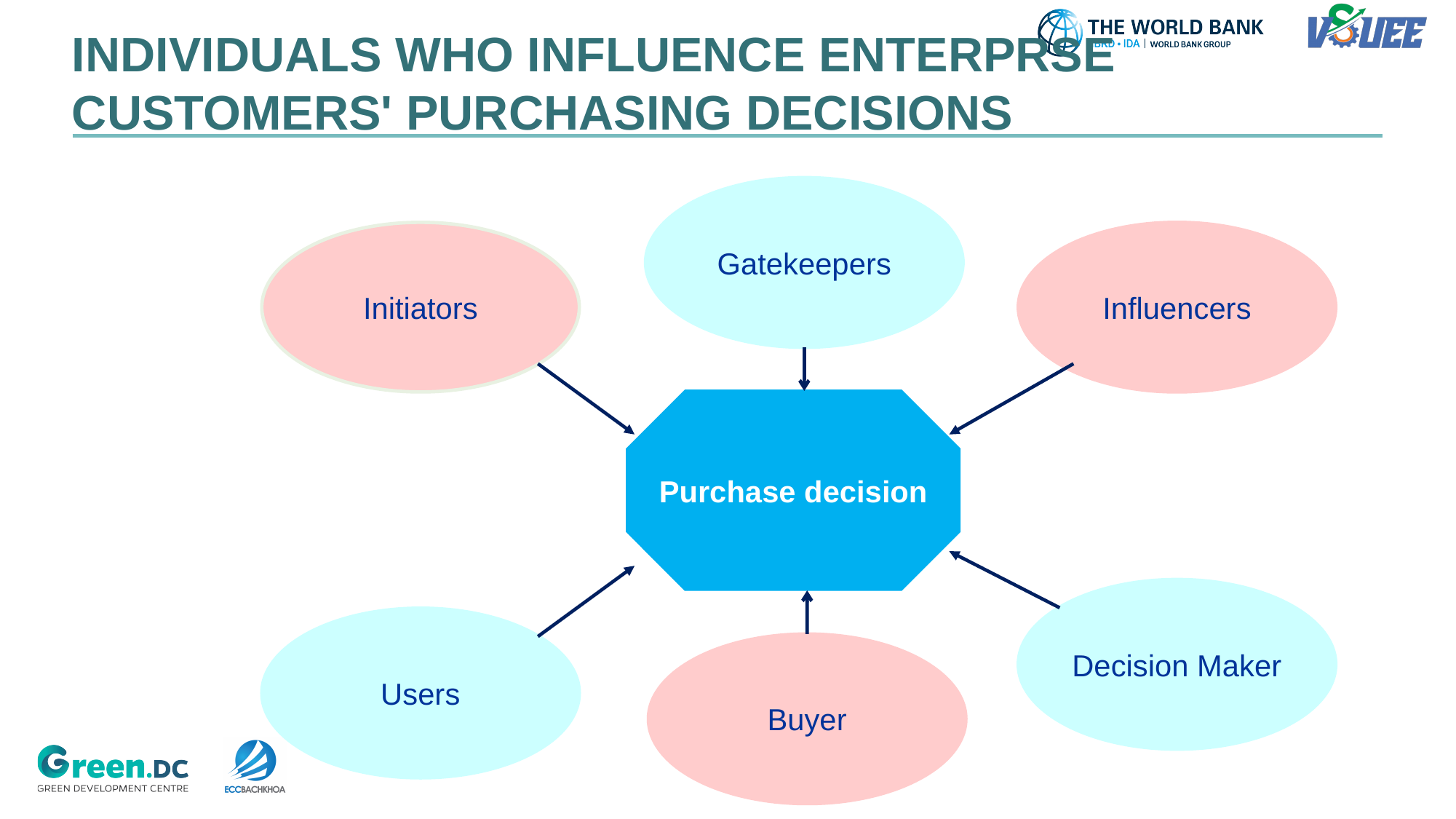

# INDIVIDUALS WHO INFLUENCE ENTERPRSE CUSTOMERS' PURCHASING DECISIONS
Gatekeepers
Initiators

Influencers

Purchase decision

Decision Maker

Users
Buyer